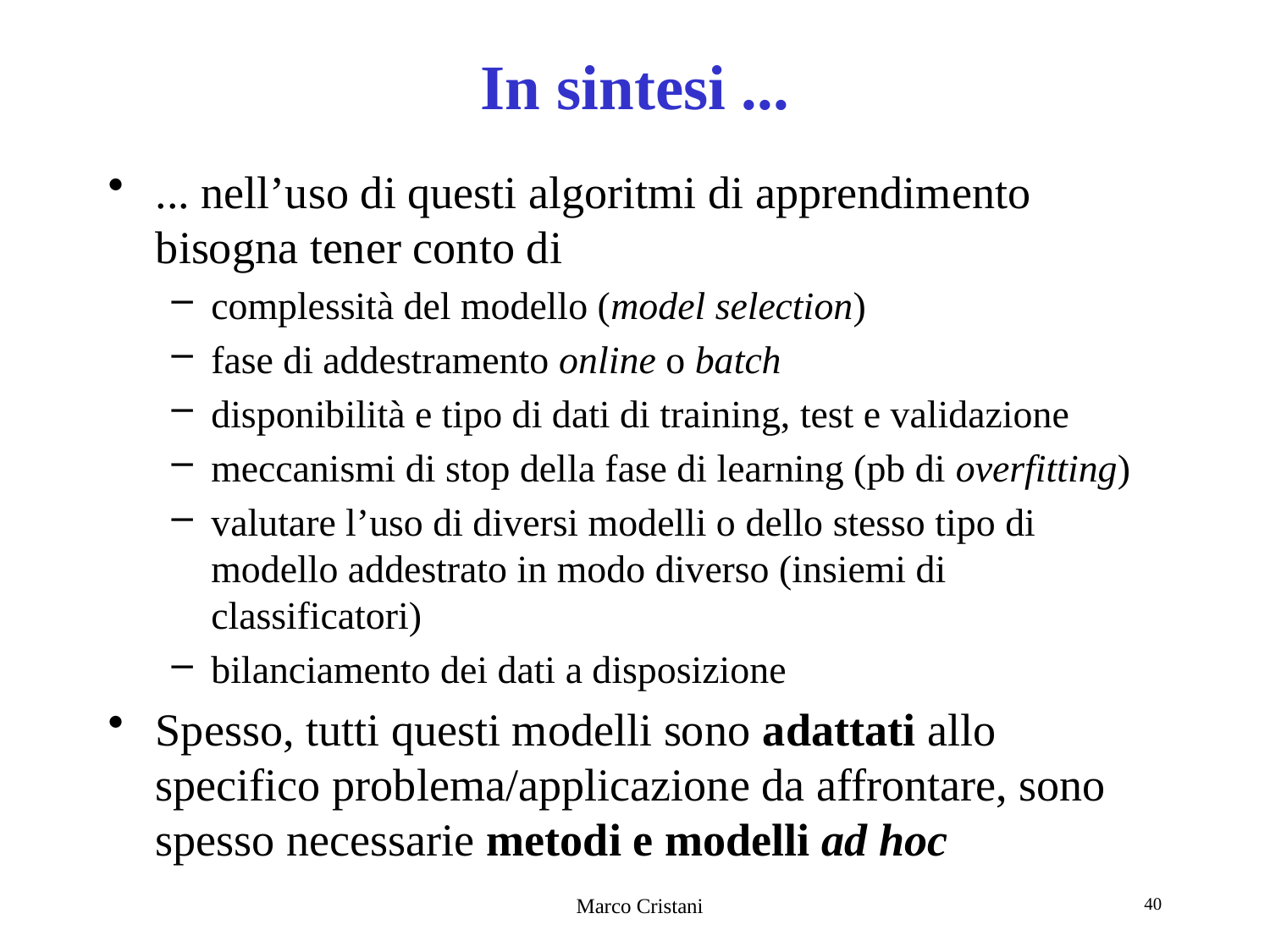

# In sintesi ...
... nell’uso di questi algoritmi di apprendimento bisogna tener conto di
complessità del modello (model selection)
fase di addestramento online o batch
disponibilità e tipo di dati di training, test e validazione
meccanismi di stop della fase di learning (pb di overfitting)
valutare l’uso di diversi modelli o dello stesso tipo di modello addestrato in modo diverso (insiemi di classificatori)
bilanciamento dei dati a disposizione
Spesso, tutti questi modelli sono adattati allo specifico problema/applicazione da affrontare, sono spesso necessarie metodi e modelli ad hoc
Marco Cristani
40